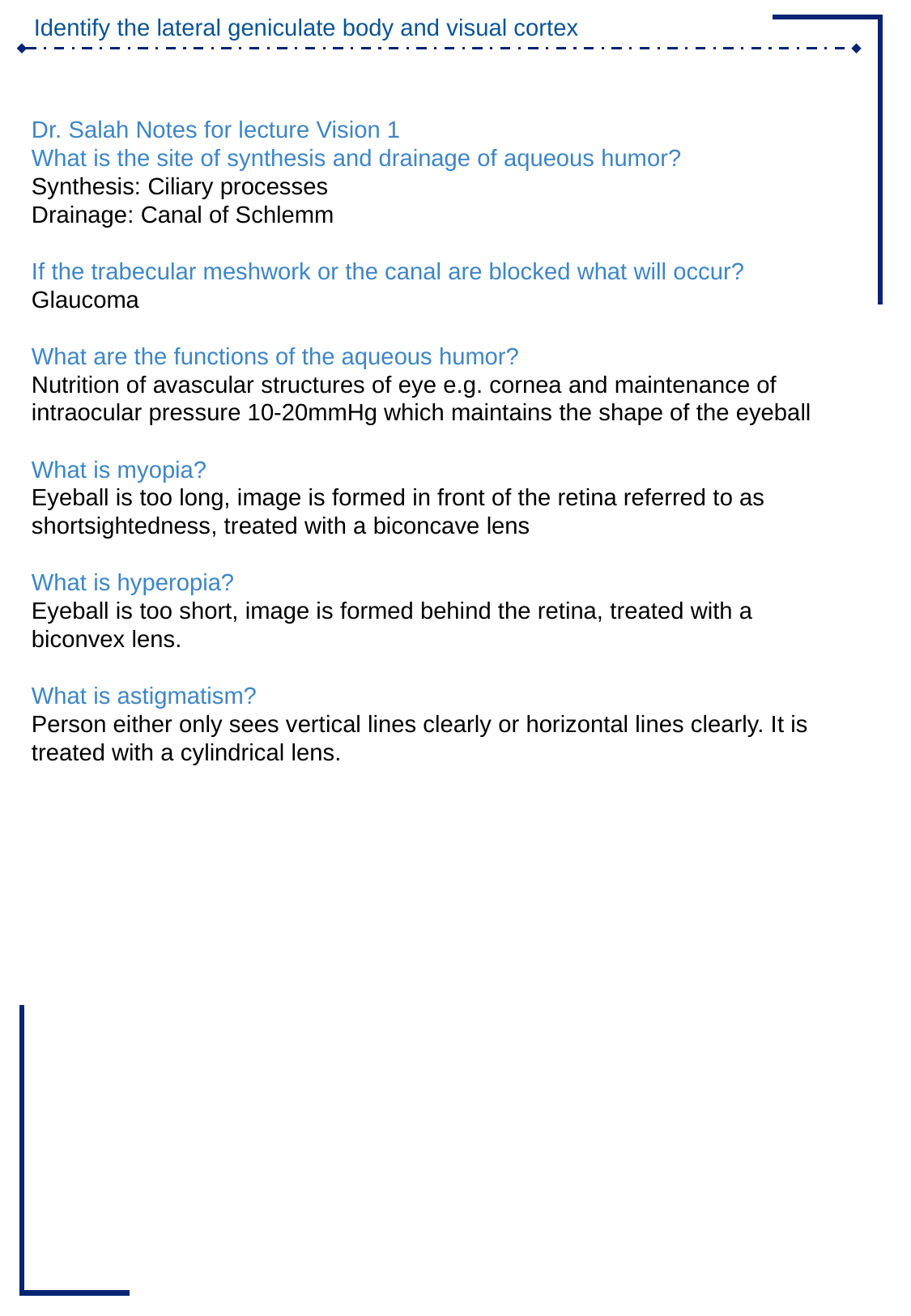

# Dr. Salah Notes for lecture Vision 1
What is the site of synthesis and drainage of aqueous humor?
Synthesis: Ciliary processes
Drainage: Canal of Schlemm

If the trabecular meshwork or the canal are blocked what will occur?
Glaucoma

What are the functions of the aqueous humor?
Nutrition of avascular structures of eye e.g. cornea and maintenance of intraocular pressure 10-20mmHg which maintains the shape of the eyeball

What is myopia?
Eyeball is too long, image is formed in front of the retina referred to as shortsightedness, treated with a biconcave lens

What is hyperopia?
Eyeball is too short, image is formed behind the retina, treated with a biconvex lens.

What is astigmatism?
Person either only sees vertical lines clearly or horizontal lines clearly. It is treated with a cylindrical lens.